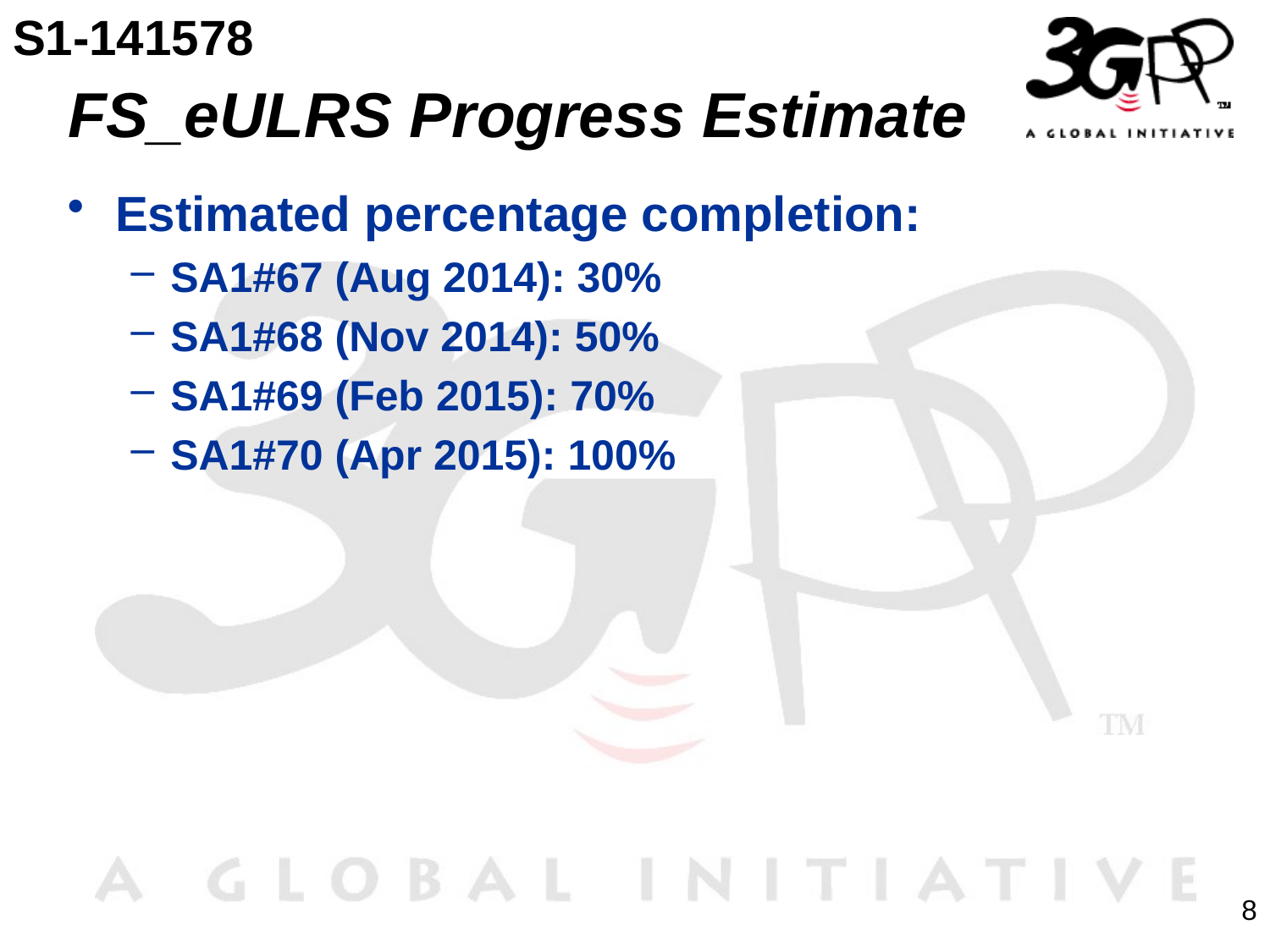

S1-141578
# FS_eULRS Progress Estimate
Estimated percentage completion:
SA1#67 (Aug 2014): 30%
SA1#68 (Nov 2014): 50%
SA1#69 (Feb 2015): 70%
SA1#70 (Apr 2015): 100%
8